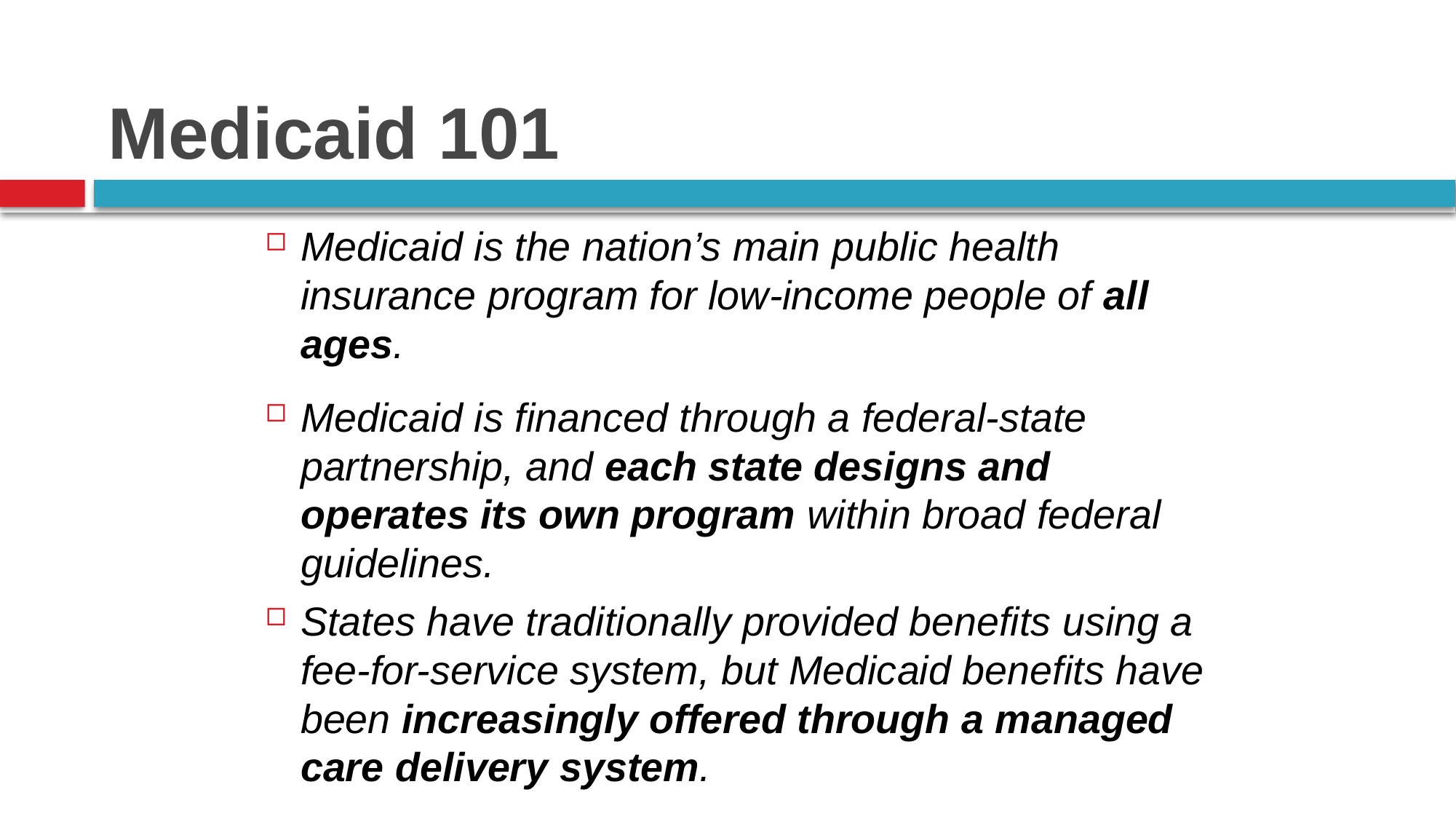

# Medicaid 101
Medicaid is the nation’s main public health insurance program for low-income people of all ages.
Medicaid is financed through a federal-state partnership, and each state designs and operates its own program within broad federal guidelines.
States have traditionally provided benefits using a fee-for-service system, but Medicaid benefits have been increasingly offered through a managed care delivery system.